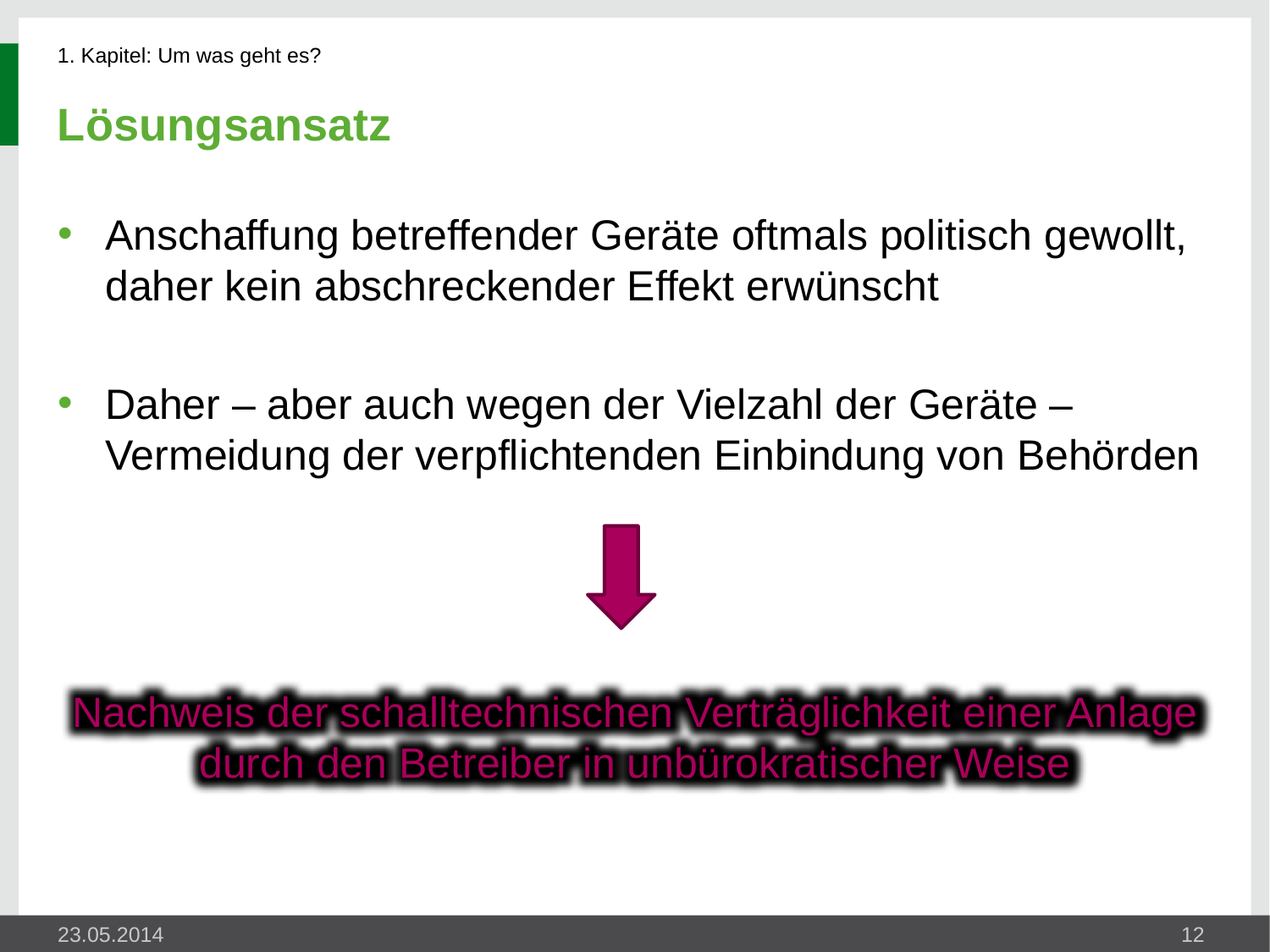

1. Kapitel: Um was geht es?

# Lösungsansatz
Anschaffung betreffender Geräte oftmals politisch gewollt, daher kein abschreckender Effekt erwünscht

Daher – aber auch wegen der Vielzahl der Geräte – Vermeidung der verpflichtenden Einbindung von Behörden

Nachweis der schalltechnischen Verträglichkeit einer Anlage durch den Betreiber in unbürokratischer Weise
23.05.2014
12